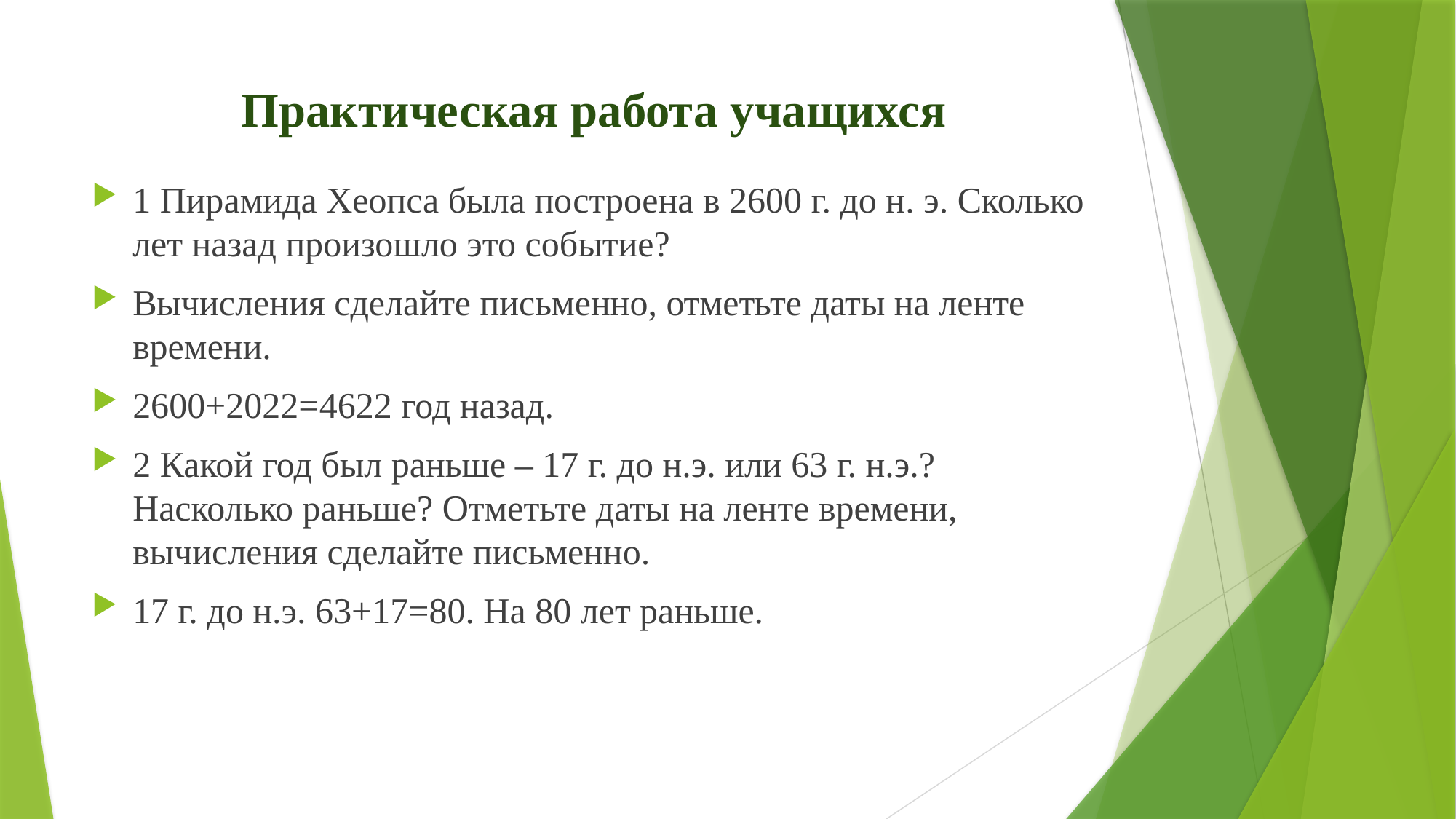

# Практическая работа учащихся
1 Пирамида Хеопса была построена в 2600 г. до н. э. Сколько лет назад произошло это событие?
Вычисления сделайте письменно, отметьте даты на ленте времени.
2600+2022=4622 год назад.
2 Какой год был раньше – 17 г. до н.э. или 63 г. н.э.? Насколько раньше? Отметьте даты на ленте времени, вычисления сделайте письменно.
17 г. до н.э. 63+17=80. На 80 лет раньше.